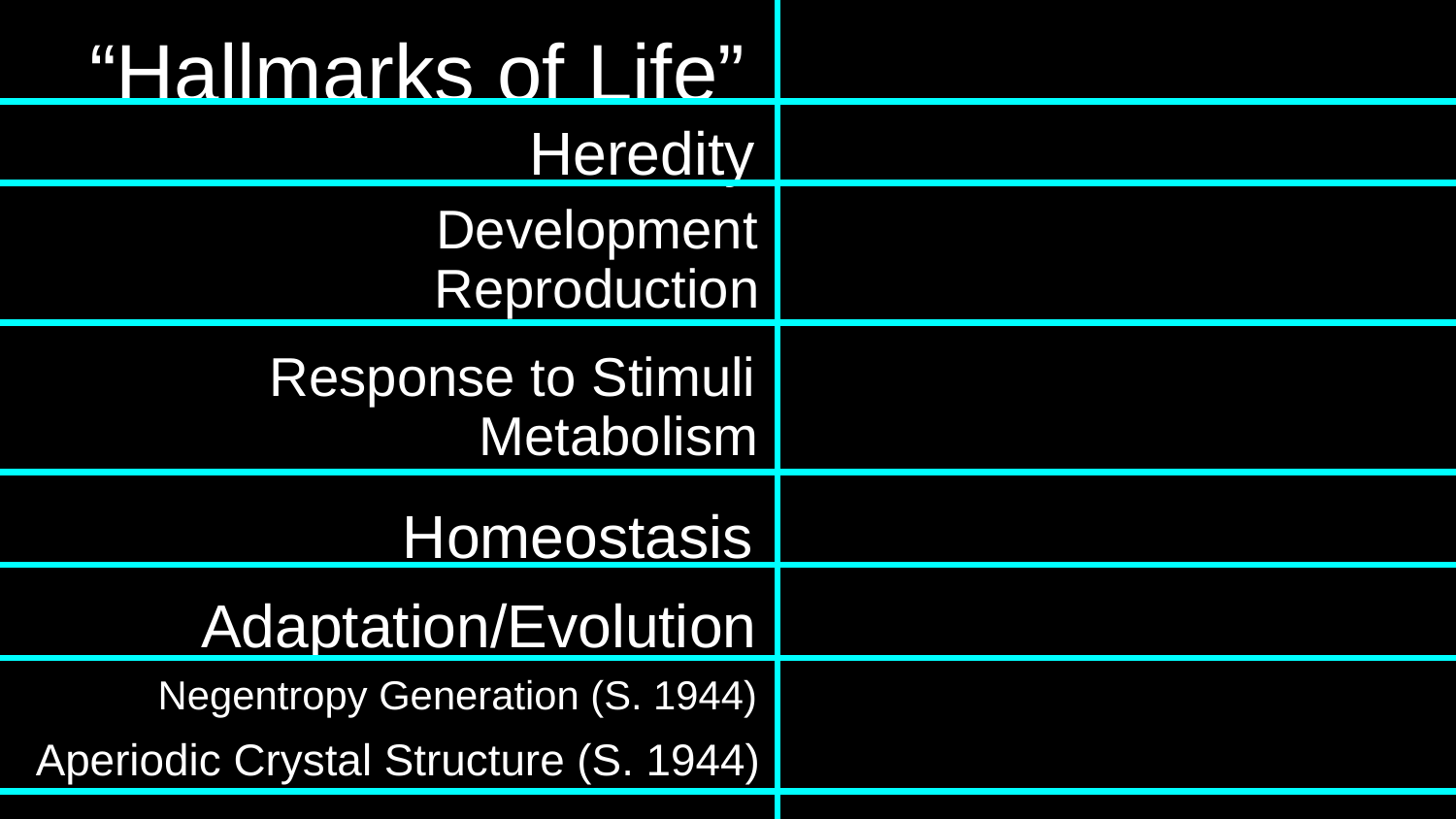

“Hallmarks of Life”

Heredity
Development
Reproduction
Response to Stimuli
Metabolism
Homeostasis
 Adaptation/Evolution
Negentropy Generation (S. 1944)
Aperiodic Crystal Structure (S. 1944)